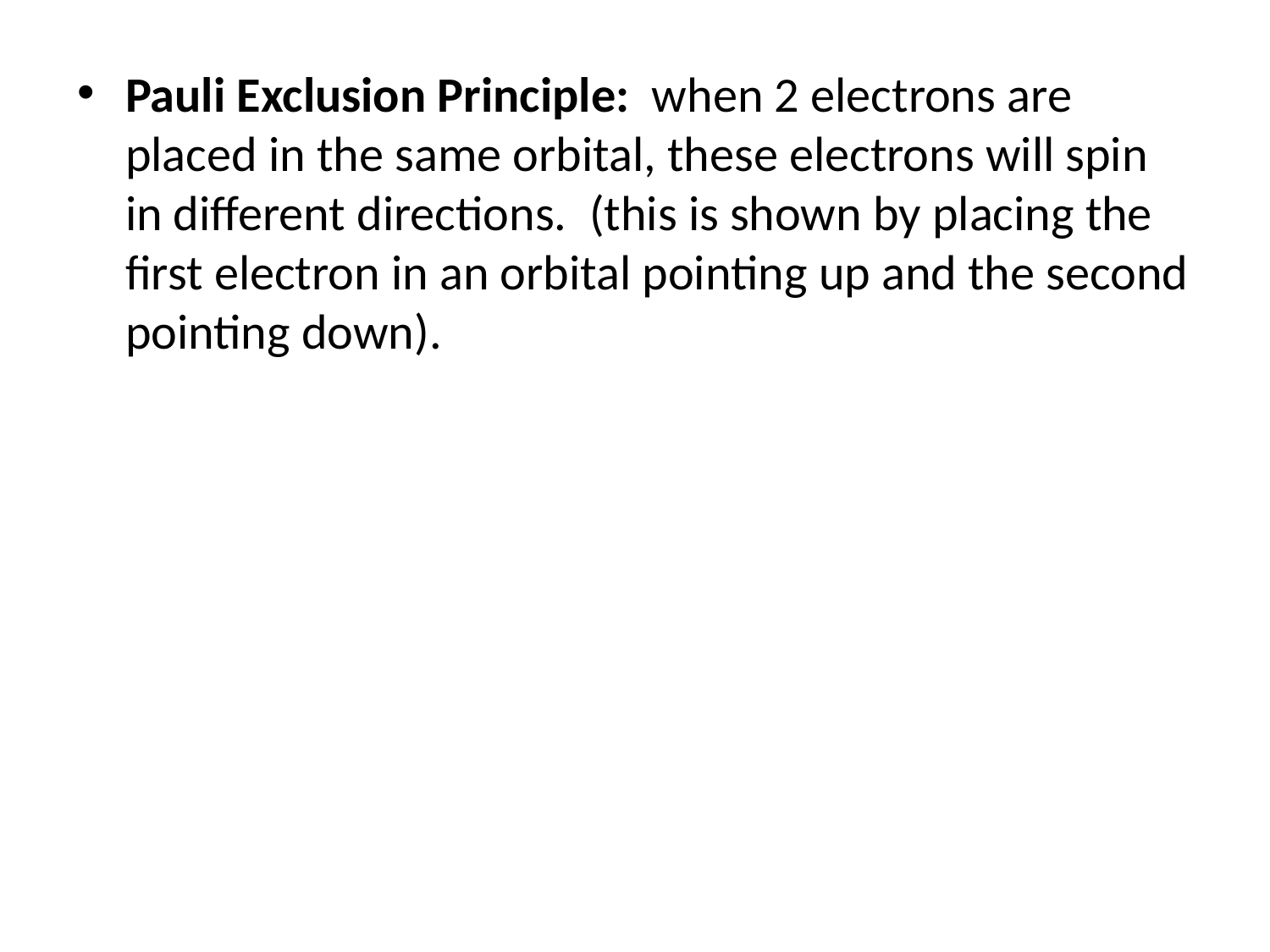

Pauli Exclusion Principle:  when 2 electrons are placed in the same orbital, these electrons will spin in different directions.  (this is shown by placing the first electron in an orbital pointing up and the second pointing down).